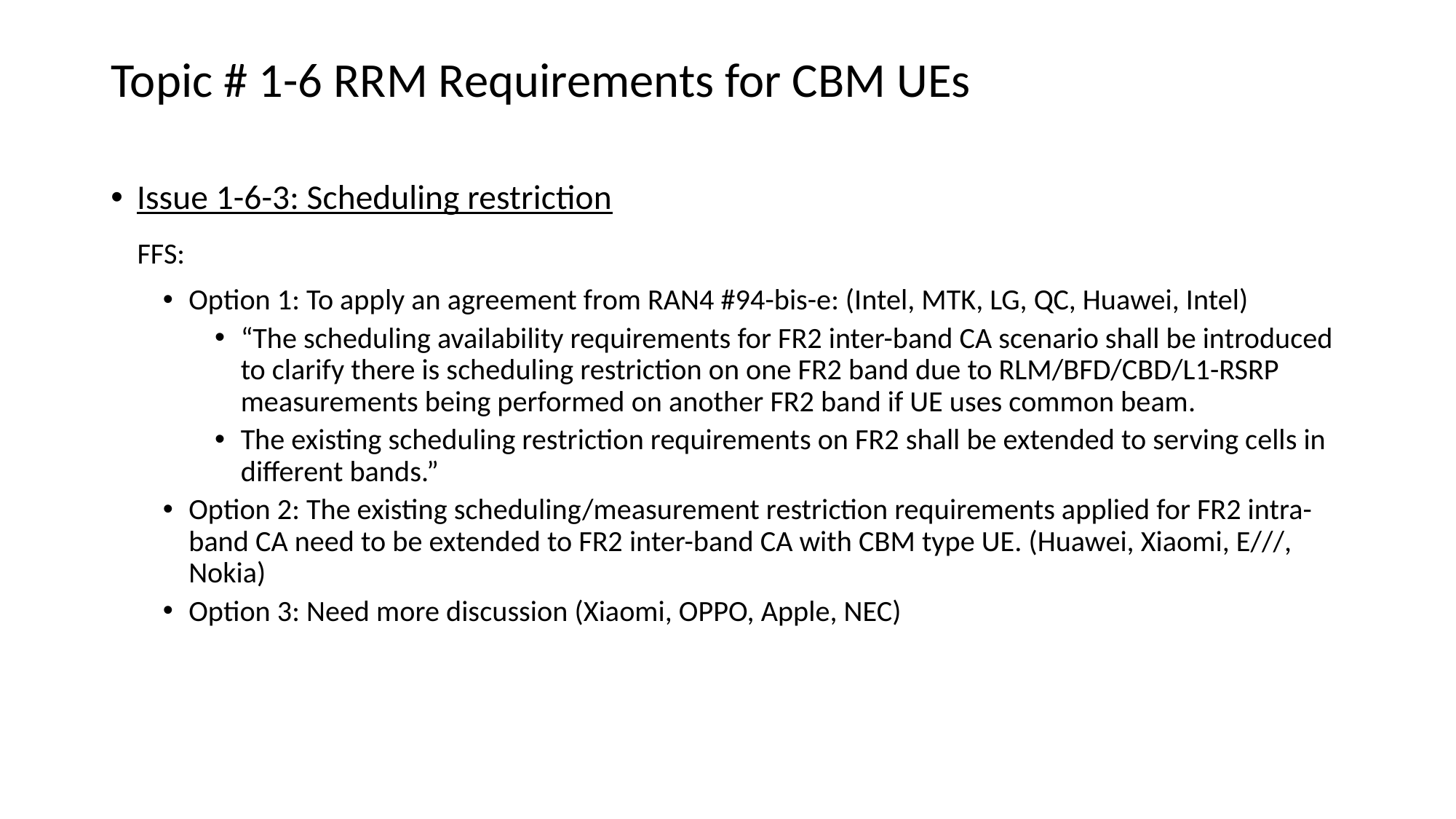

# Topic # 1-6 RRM Requirements for CBM UEs
Issue 1-6-3: Scheduling restriction
    FFS:
Option 1: To apply an agreement from RAN4 #94-bis-e: (Intel, MTK, LG, QC, Huawei, Intel)
“The scheduling availability requirements for FR2 inter-band CA scenario shall be introduced to clarify there is scheduling restriction on one FR2 band due to RLM/BFD/CBD/L1-RSRP measurements being performed on another FR2 band if UE uses common beam.
The existing scheduling restriction requirements on FR2 shall be extended to serving cells in different bands.”
Option 2: The existing scheduling/measurement restriction requirements applied for FR2 intra-band CA need to be extended to FR2 inter-band CA with CBM type UE. (Huawei, Xiaomi, E///, Nokia)
Option 3: Need more discussion (Xiaomi, OPPO, Apple, NEC)